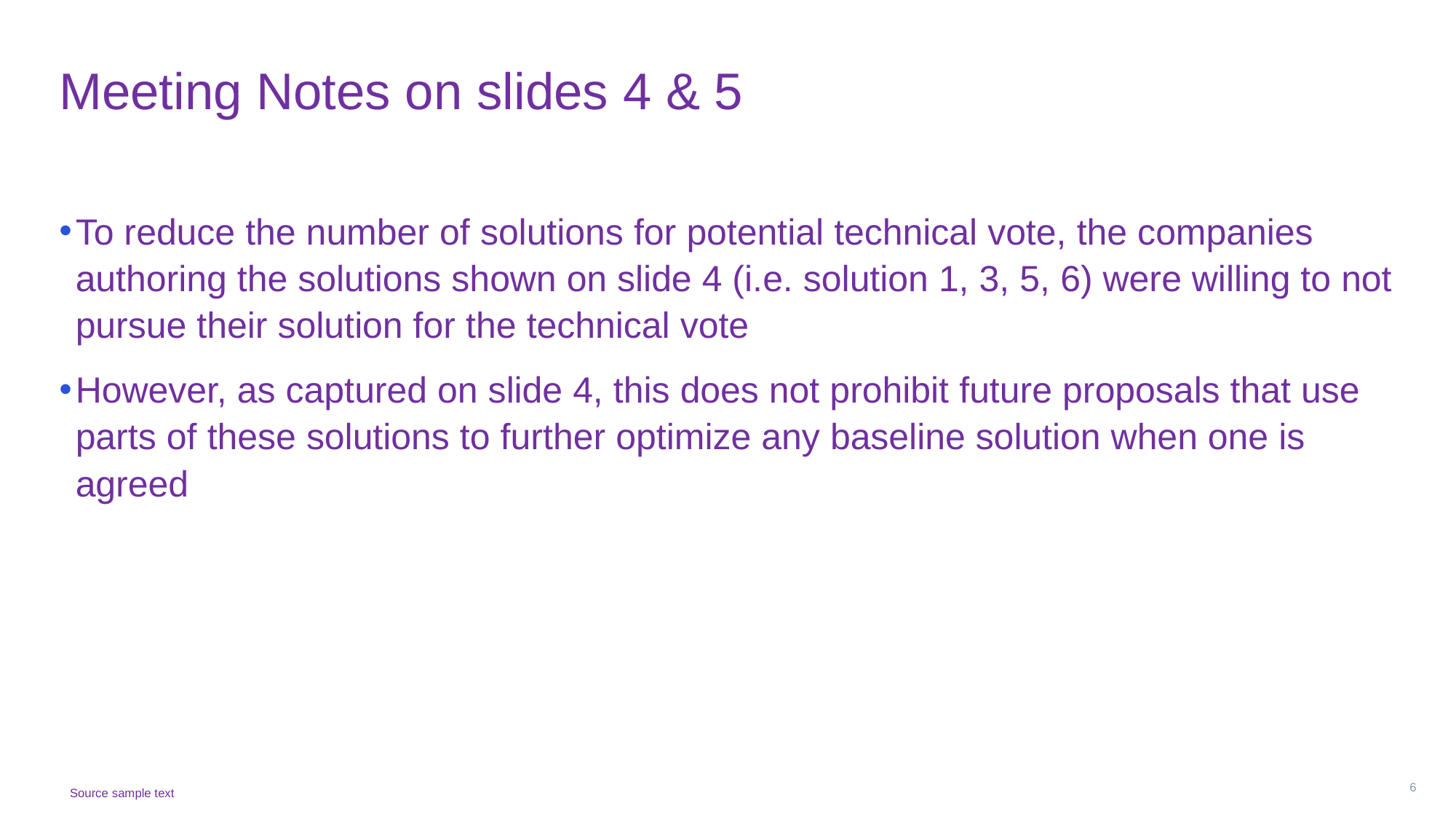

# Meeting Notes on slides 4 & 5
To reduce the number of solutions for potential technical vote, the companies authoring the solutions shown on slide 4 (i.e. solution 1, 3, 5, 6) were willing to not pursue their solution for the technical vote
However, as captured on slide 4, this does not prohibit future proposals that use parts of these solutions to further optimize any baseline solution when one is agreed
Source sample text